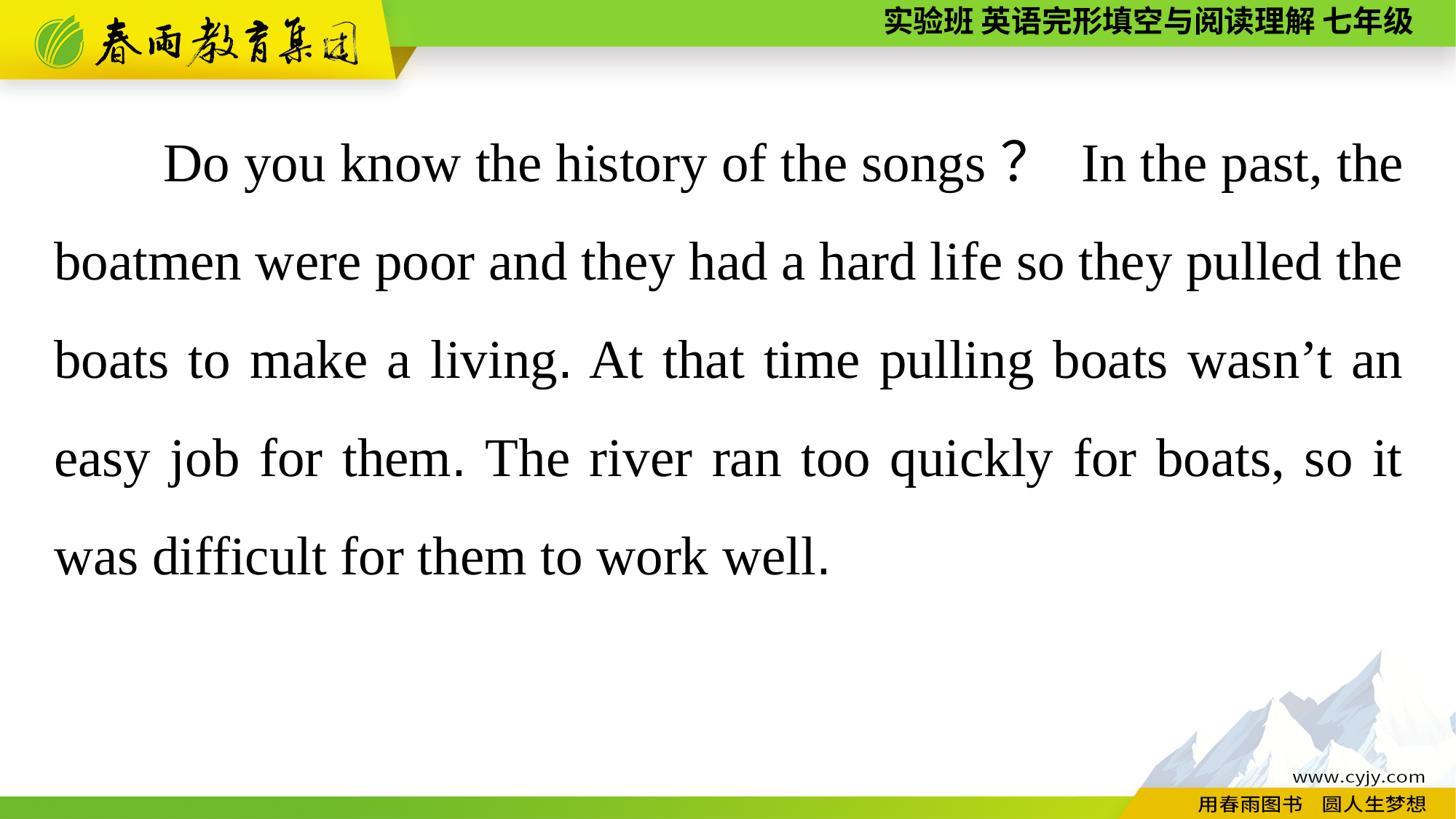

Do you know the history of the songs？ In the past, the boatmen were poor and they had a hard life so they pulled the boats to make a living. At that time pulling boats wasn’t an easy job for them. The river ran too quickly for boats, so it was difficult for them to work well.